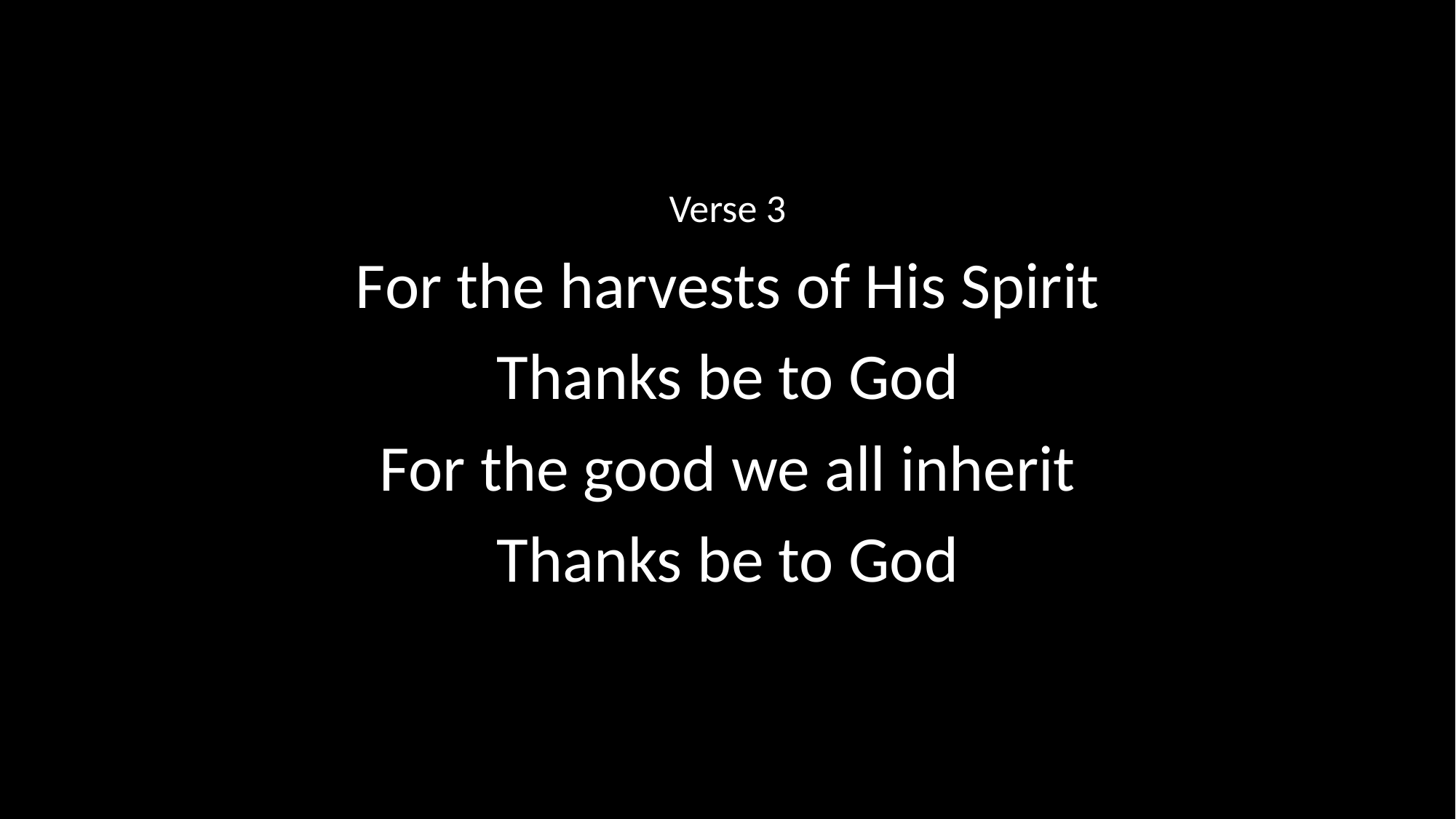

Verse 3
For the harvests of His Spirit
Thanks be to God
For the good we all inherit
Thanks be to God